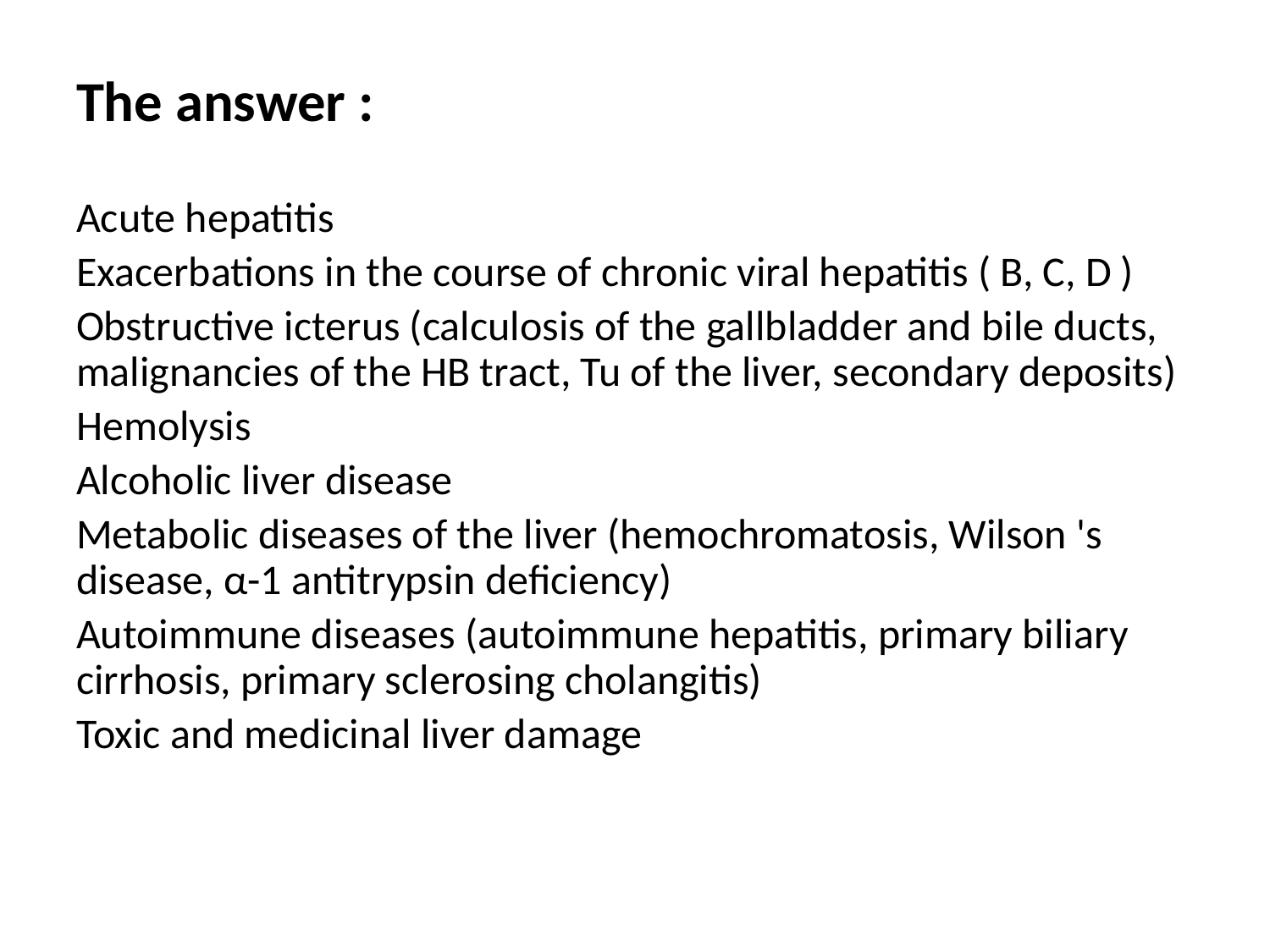

The answer :

Acute hepatitis
Exacerbations in the course of chronic viral hepatitis ( B, C, D )
Obstructive icterus (calculosis of the gallbladder and bile ducts, malignancies of the HB tract, Tu of the liver, secondary deposits)
Hemolysis
Alcoholic liver disease
Metabolic diseases of the liver (hemochromatosis, Wilson 's disease, α-1 antitrypsin deficiency)
Autoimmune diseases (autoimmune hepatitis, primary biliary cirrhosis, primary sclerosing cholangitis)
Toxic and medicinal liver damage